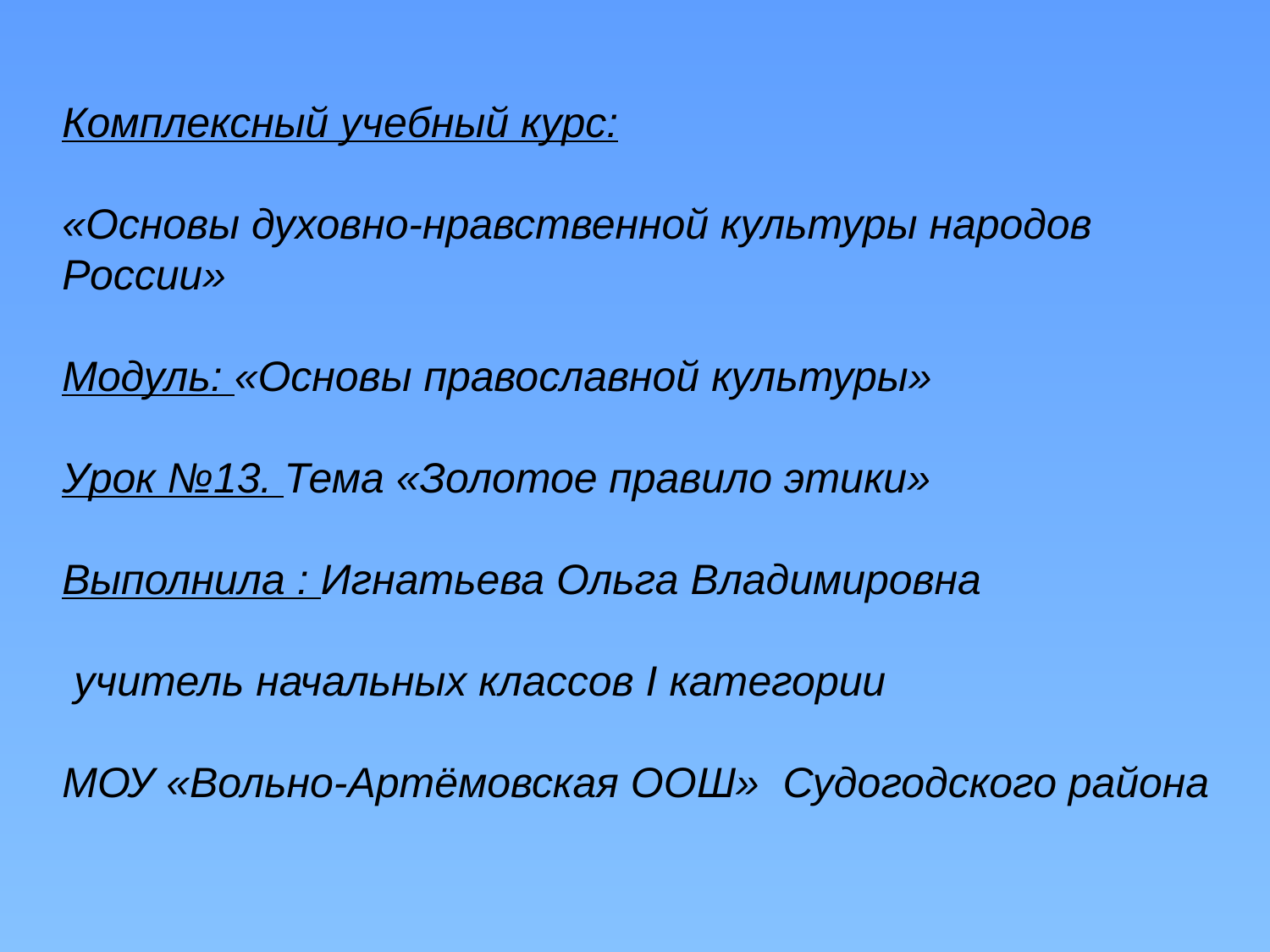

Комплексный учебный курс:

«Основы духовно-нравственной культуры народов России»

Модуль: «Основы православной культуры»

Урок №13. Тема «Золотое правило этики»

Выполнила : Игнатьева Ольга Владимировна

 учитель начальных классов I категории

МОУ «Вольно-Артёмовская ООШ»  Судогодского района